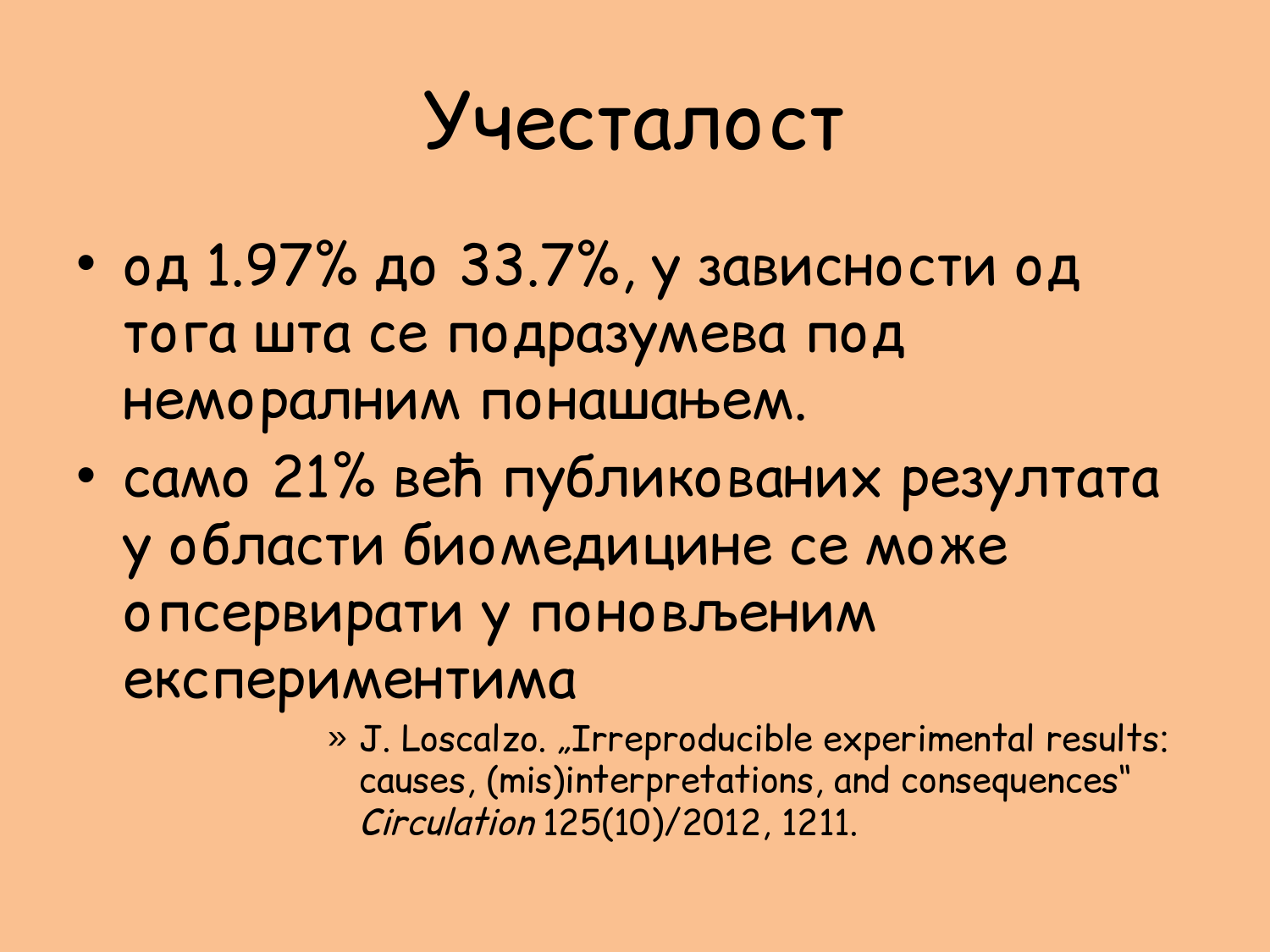

# Учесталост
од 1.97% до 33.7%, у зависности од тога шта се подразумева под неморалним понашањем.
само 21% већ публикованих резултата у области биомедицине се може опсервирати у поновљеним експериментима
J. Loscalzo. „Irreproducible experimental results: causes, (mis)interpretations, and consequences“ Circulation 125(10)/2012, 1211.